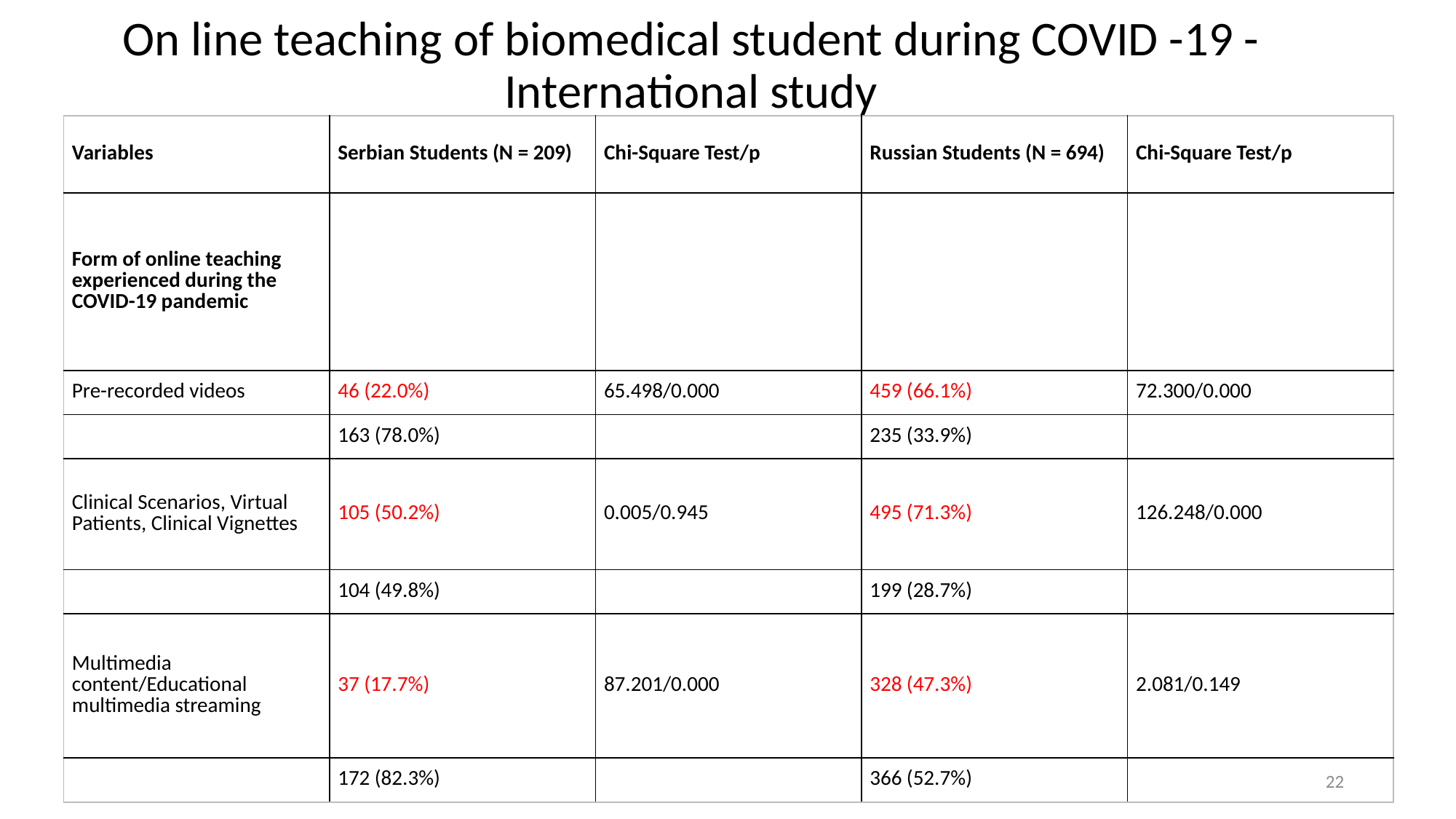

# On line teaching of biomedical student during COVID -19 -International study
| Variables | Serbian Students (N = 209) | Chi-Square Test/p | Russian Students (N = 694) | Chi-Square Test/p |
| --- | --- | --- | --- | --- |
| Form of online teaching experienced during the COVID-19 pandemic |  |  |  |  |
| Pre-recorded videos | 46 (22.0%) | 65.498/0.000 | 459 (66.1%) | 72.300/0.000 |
|  | 163 (78.0%) |  | 235 (33.9%) |  |
| Clinical Scenarios, Virtual Patients, Clinical Vignettes | 105 (50.2%) | 0.005/0.945 | 495 (71.3%) | 126.248/0.000 |
|  | 104 (49.8%) |  | 199 (28.7%) |  |
| Multimedia content/Educational multimedia streaming | 37 (17.7%) | 87.201/0.000 | 328 (47.3%) | 2.081/0.149 |
|  | 172 (82.3%) |  | 366 (52.7%) |  |
22